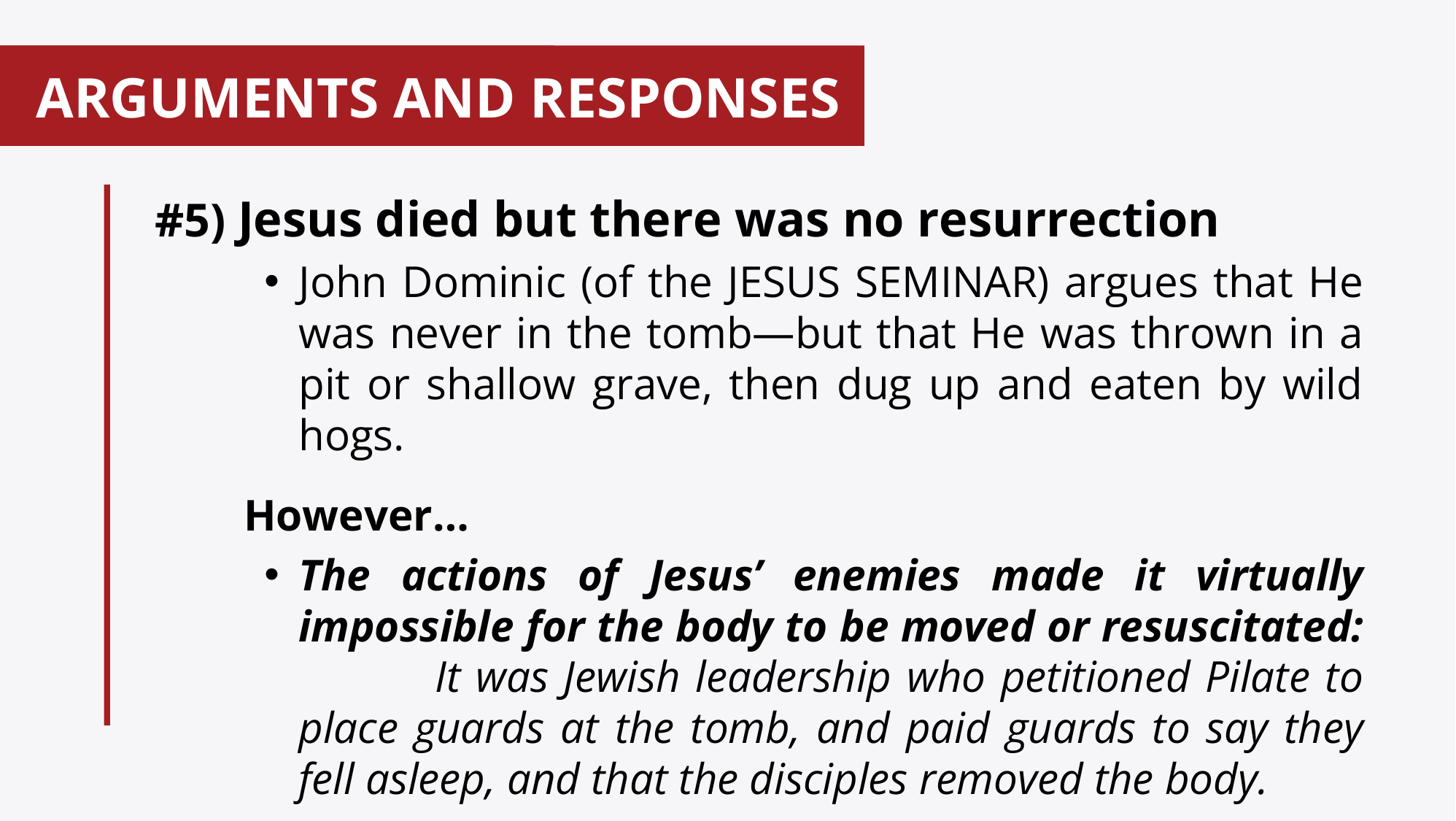

ARGUMENTS AND RESPONSES
#
#5) Jesus died but there was no resurrection
John Dominic (of the JESUS SEMINAR) argues that He was never in the tomb—but that He was thrown in a pit or shallow grave, then dug up and eaten by wild hogs.

However…
The actions of Jesus’ enemies made it virtually impossible for the body to be moved or resuscitated:          It was Jewish leadership who petitioned Pilate to place guards at the tomb, and paid guards to say they fell asleep, and that the disciples removed the body.